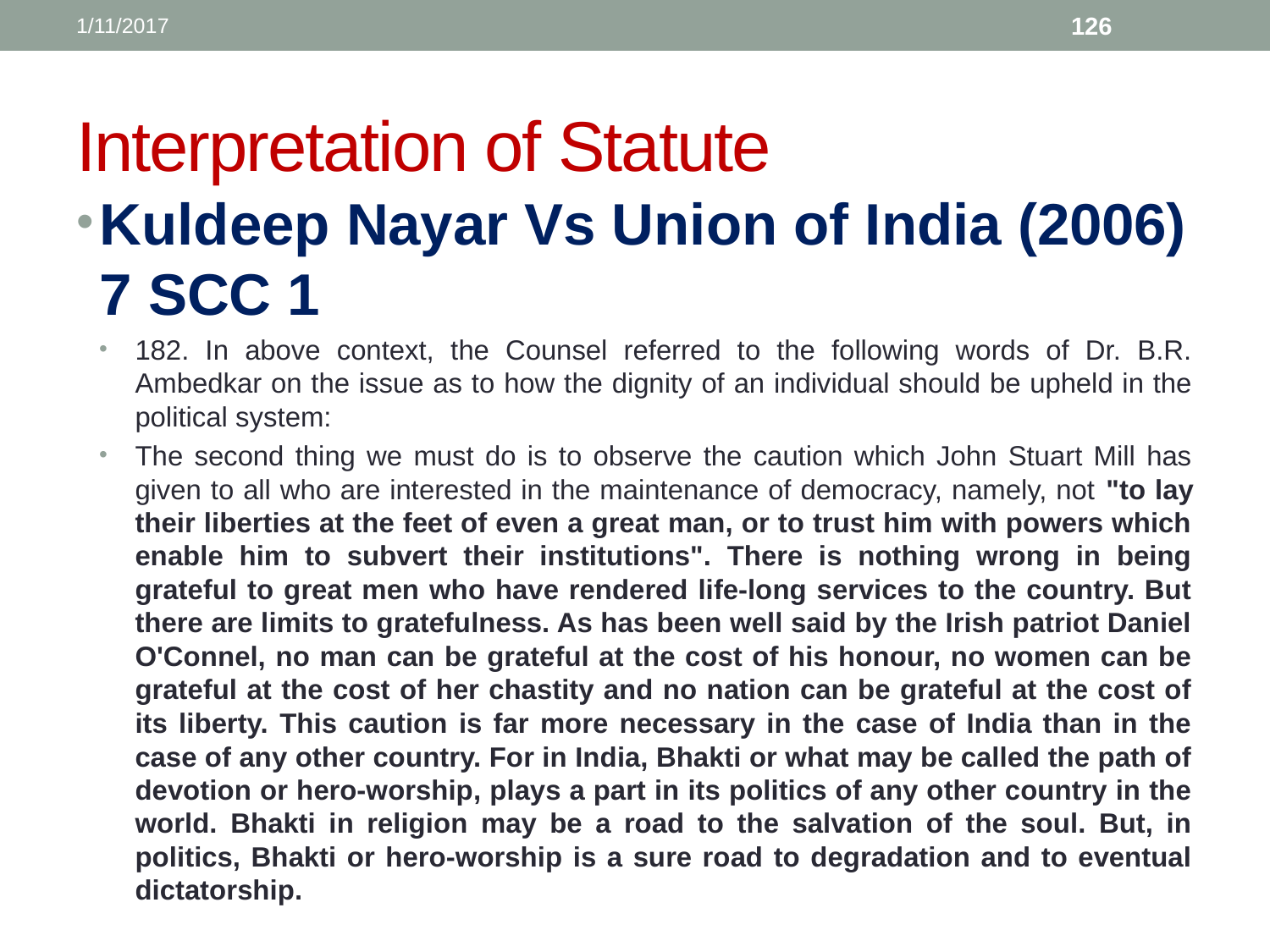

1/11/2017
126
# Interpretation of Statute
Kuldeep Nayar Vs Union of India (2006) 7 SCC 1
182. In above context, the Counsel referred to the following words of Dr. B.R. Ambedkar on the issue as to how the dignity of an individual should be upheld in the political system:
The second thing we must do is to observe the caution which John Stuart Mill has given to all who are interested in the maintenance of democracy, namely, not "to lay their liberties at the feet of even a great man, or to trust him with powers which enable him to subvert their institutions". There is nothing wrong in being grateful to great men who have rendered life-long services to the country. But there are limits to gratefulness. As has been well said by the Irish patriot Daniel O'Connel, no man can be grateful at the cost of his honour, no women can be grateful at the cost of her chastity and no nation can be grateful at the cost of its liberty. This caution is far more necessary in the case of India than in the case of any other country. For in India, Bhakti or what may be called the path of devotion or hero-worship, plays a part in its politics of any other country in the world. Bhakti in religion may be a road to the salvation of the soul. But, in politics, Bhakti or hero-worship is a sure road to degradation and to eventual dictatorship.